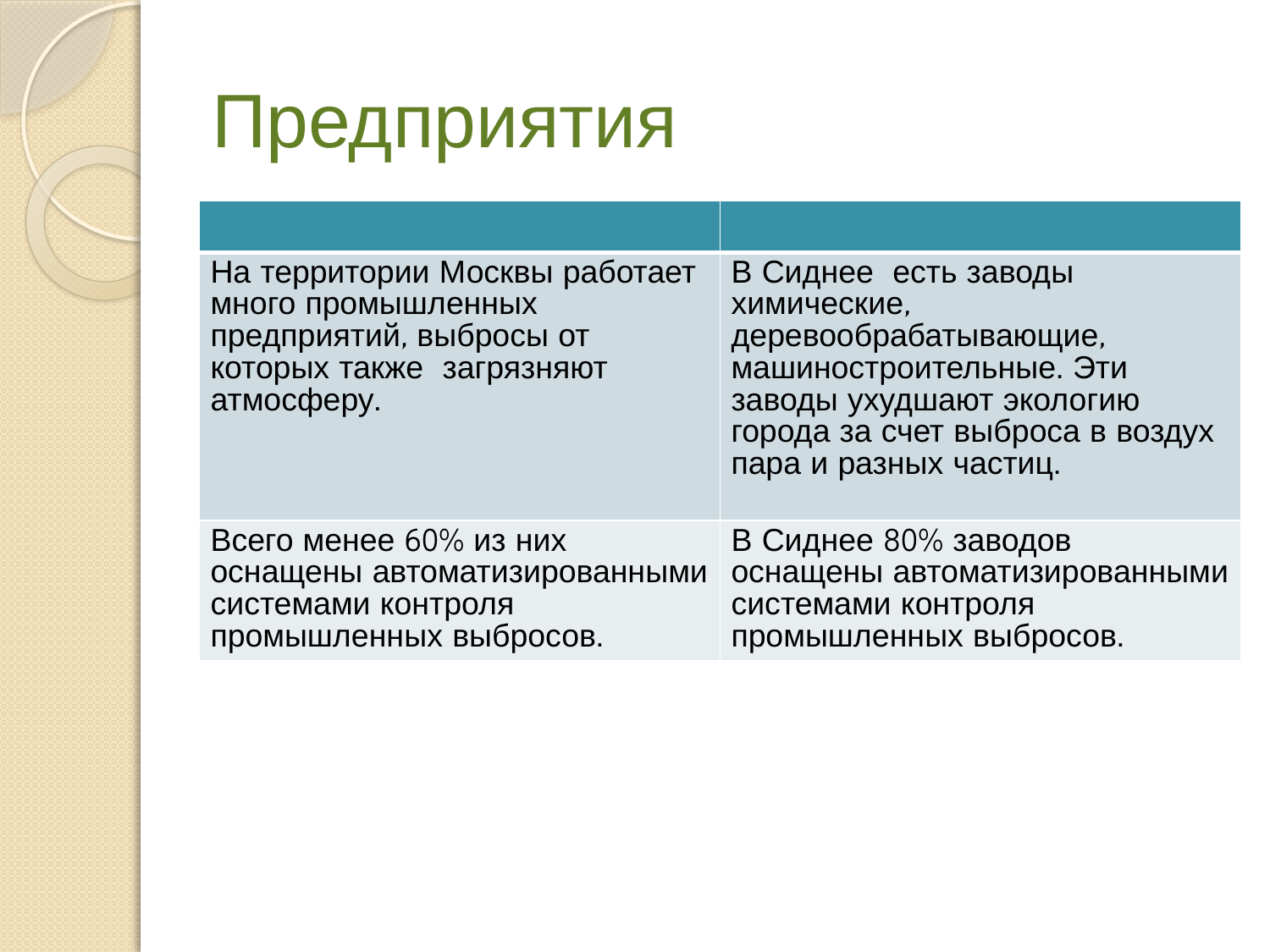

# Предприятия
|  |  |
| --- | --- |
| На территории Москвы работает много промышленных предприятий, выбросы от которых также загрязняют атмосферу. | В Сиднее есть заводы химические, деревообрабатывающие, машиностроительные. Эти заводы ухудшают экологию города за счет выброса в воздух пара и разных частиц. |
| Всего менее 60% из них оснащены автоматизированными системами контроля промышленных выбросов. | В Сиднее 80% заводов оснащены автоматизированными системами контроля промышленных выбросов. |